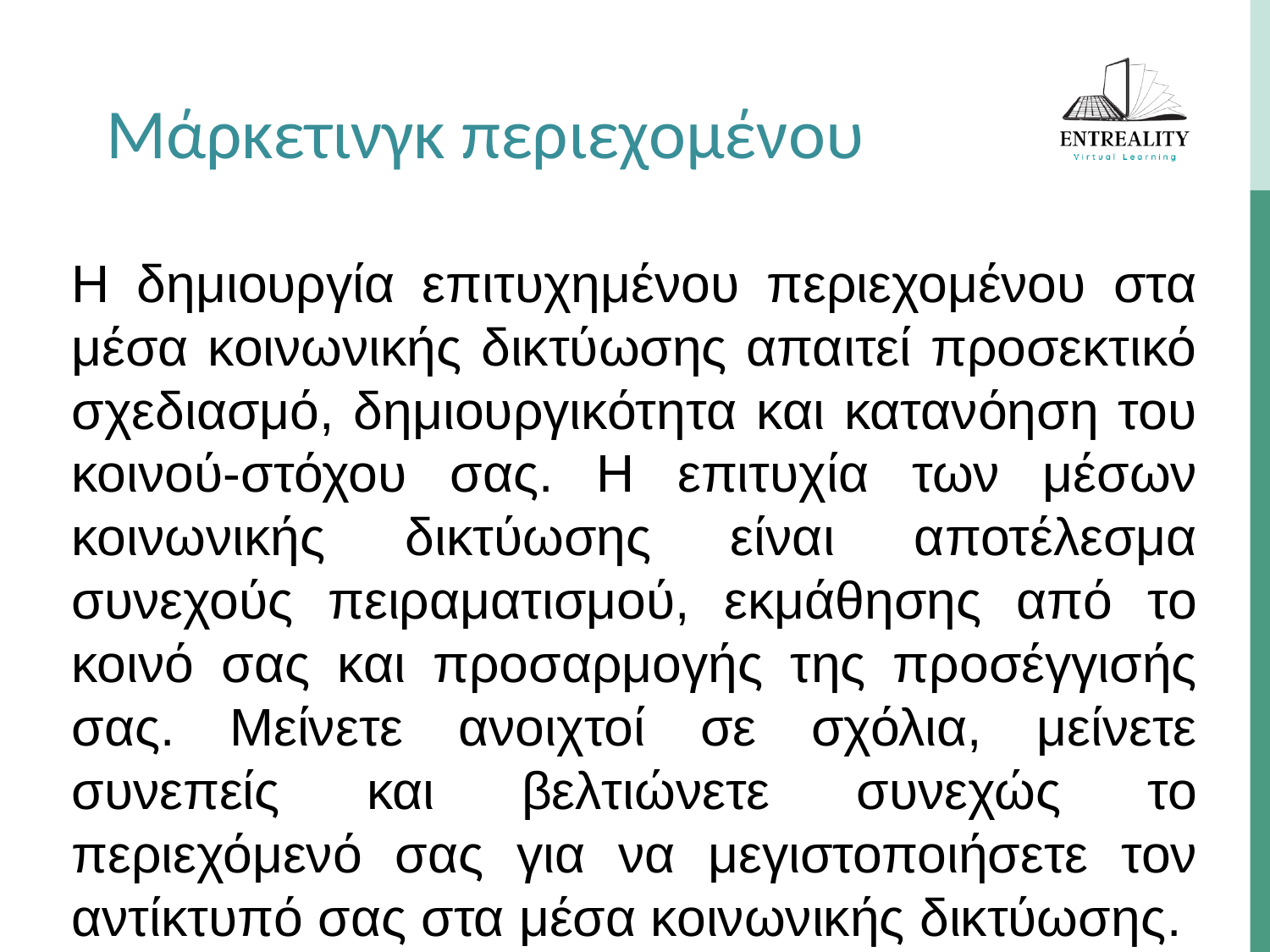

Μάρκετινγκ περιεχομένου

Η δημιουργία επιτυχημένου περιεχομένου στα μέσα κοινωνικής δικτύωσης απαιτεί προσεκτικό σχεδιασμό, δημιουργικότητα και κατανόηση του κοινού-στόχου σας. Η επιτυχία των μέσων κοινωνικής δικτύωσης είναι αποτέλεσμα συνεχούς πειραματισμού, εκμάθησης από το κοινό σας και προσαρμογής της προσέγγισής σας. Μείνετε ανοιχτοί σε σχόλια, μείνετε συνεπείς και βελτιώνετε συνεχώς το περιεχόμενό σας για να μεγιστοποιήσετε τον αντίκτυπό σας στα μέσα κοινωνικής δικτύωσης.